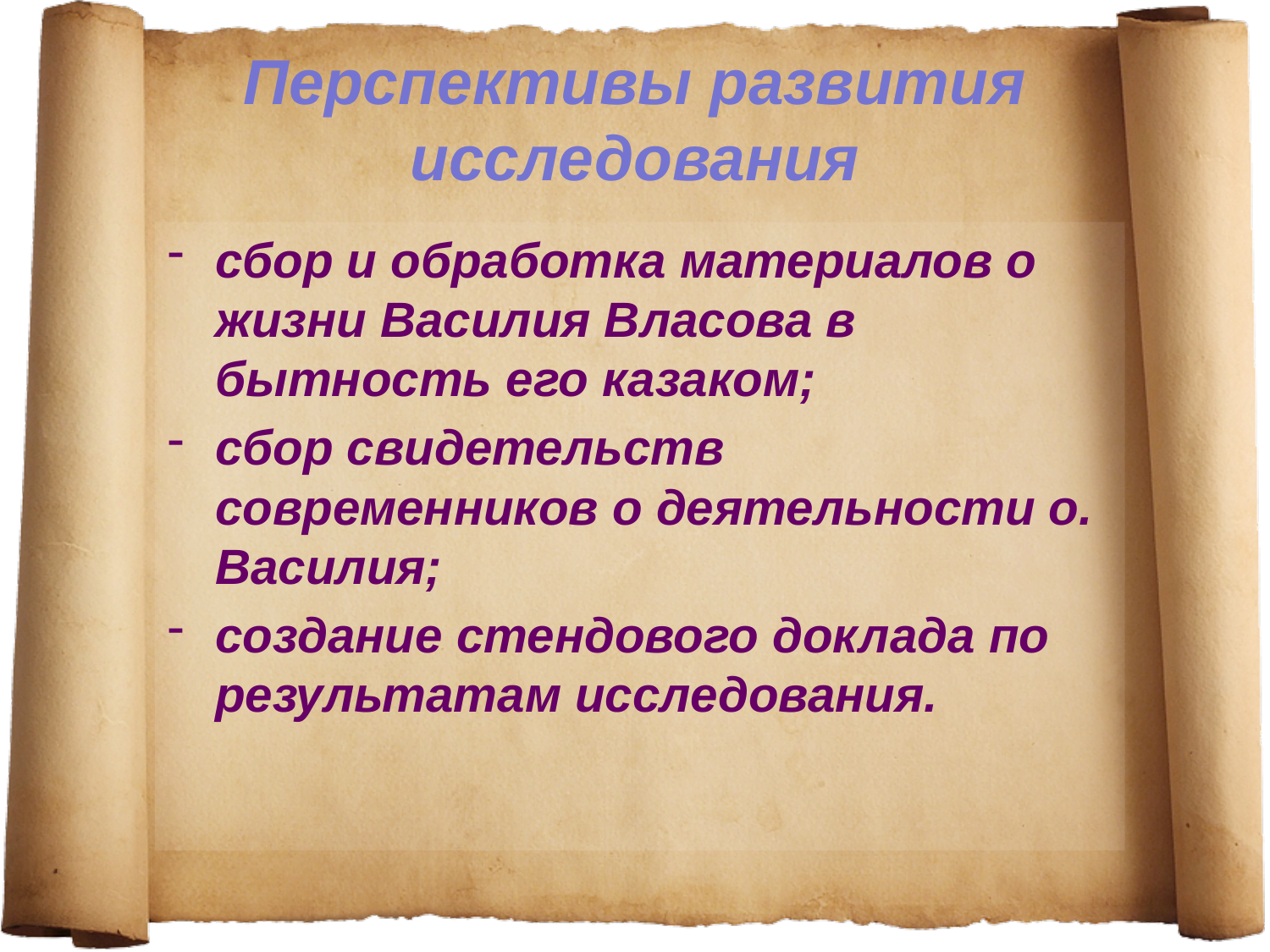

# Перспективы развития исследования
сбор и обработка материалов о жизни Василия Власова в бытность его казаком;
сбор свидетельств современников о деятельности о. Василия;
создание стендового доклада по результатам исследования.